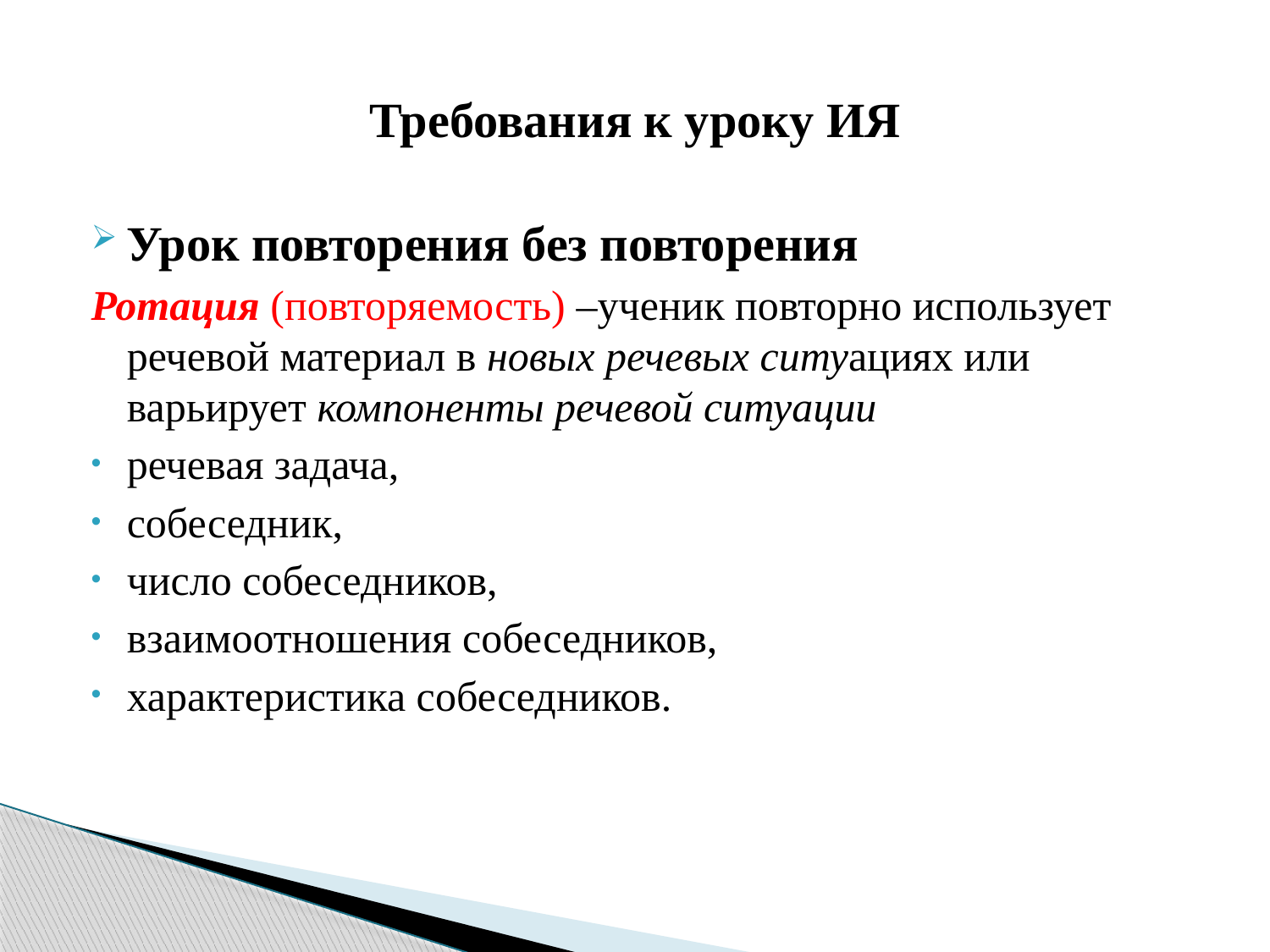

# Требования к уроку ИЯ
Урок повторения без повторения
Ротация (повторяемость) –ученик повторно использует речевой материал в новых речевых ситуациях или варьирует компоненты речевой ситуации
речевая задача,
собеседник,
число собеседников,
взаимоотношения собеседников,
характеристика собеседников.